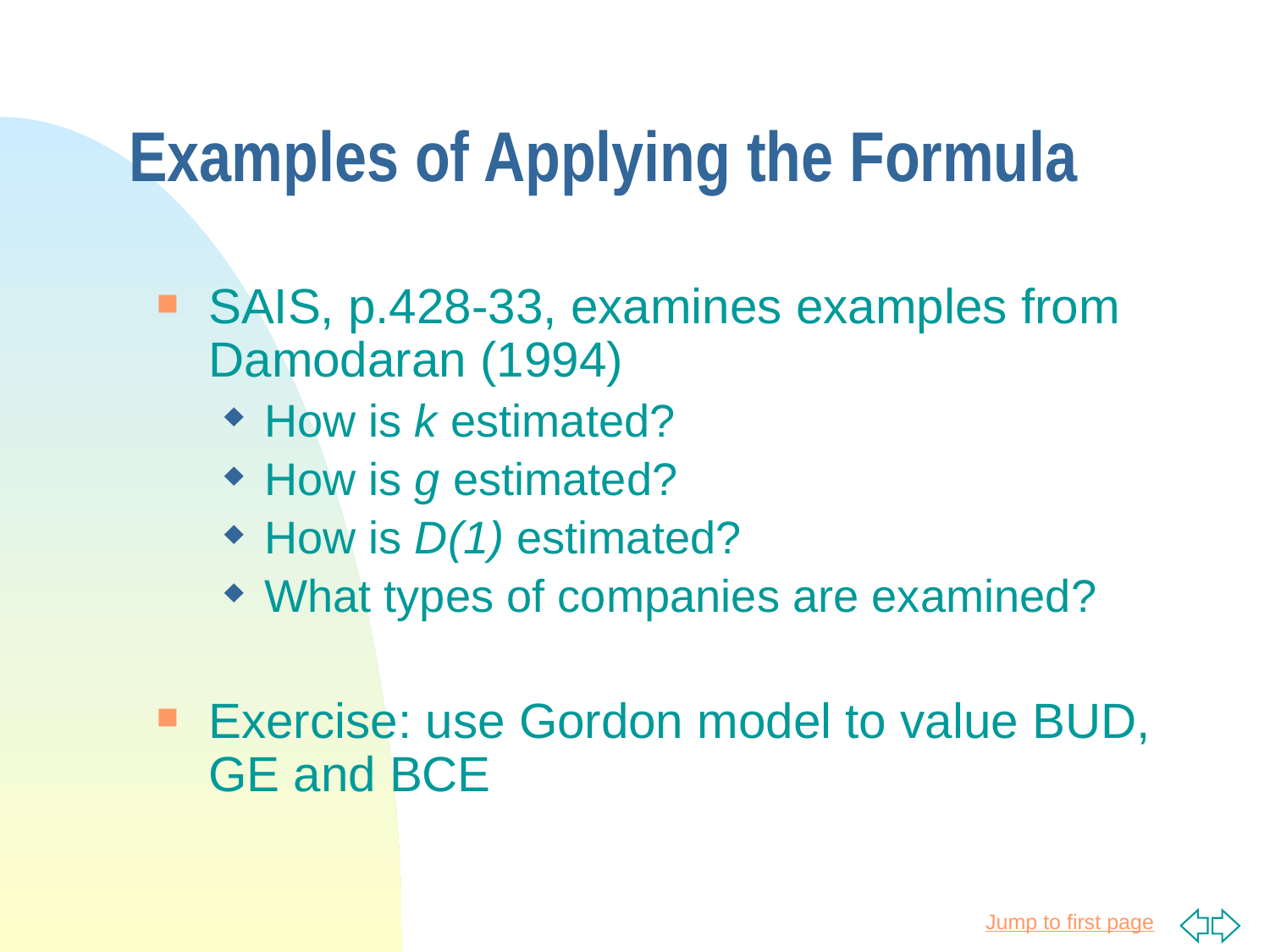

# Examples of Applying the Formula
SAIS, p.428-33, examines examples from Damodaran (1994)
How is k estimated?
How is g estimated?
How is D(1) estimated?
What types of companies are examined?

Exercise: use Gordon model to value BUD, GE and BCE